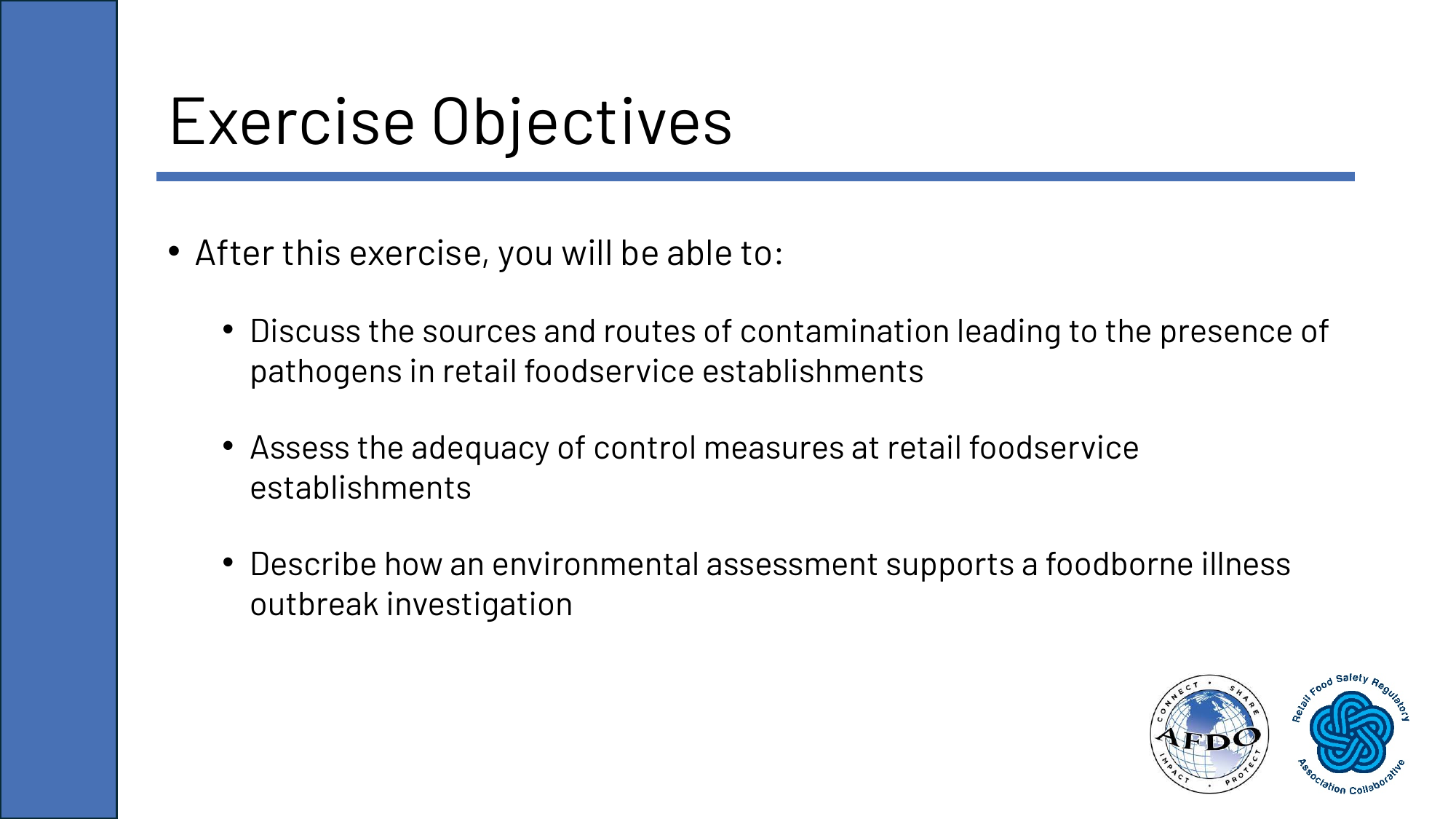

# Exercise Objectives
After this exercise, you will be able to:
Discuss the sources and routes of contamination leading to the presence of pathogens in retail foodservice establishments
Assess the adequacy of control measures at retail foodservice establishments
Describe how an environmental assessment supports a foodborne illness outbreak investigation